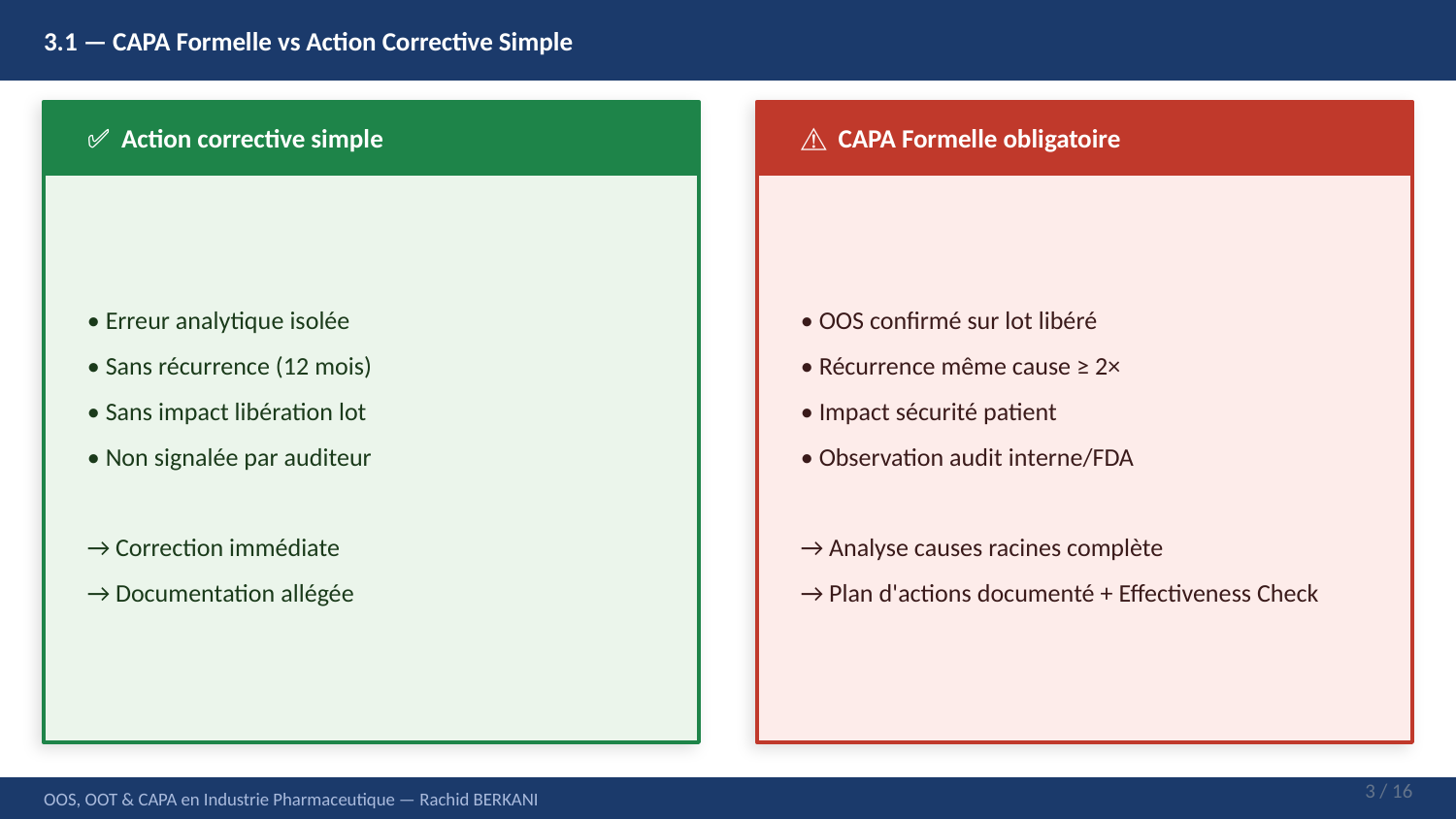

3.1 — CAPA Formelle vs Action Corrective Simple

✅  Action corrective simple
⚠  CAPA Formelle obligatoire
• Erreur analytique isolée
• Sans récurrence (12 mois)
• Sans impact libération lot
• Non signalée par auditeur

→ Correction immédiate
→ Documentation allégée
• OOS confirmé sur lot libéré
• Récurrence même cause ≥ 2×
• Impact sécurité patient
• Observation audit interne/FDA

→ Analyse causes racines complète
→ Plan d'actions documenté + Effectiveness Check
3 / 16

OOS, OOT & CAPA en Industrie Pharmaceutique — Rachid BERKANI